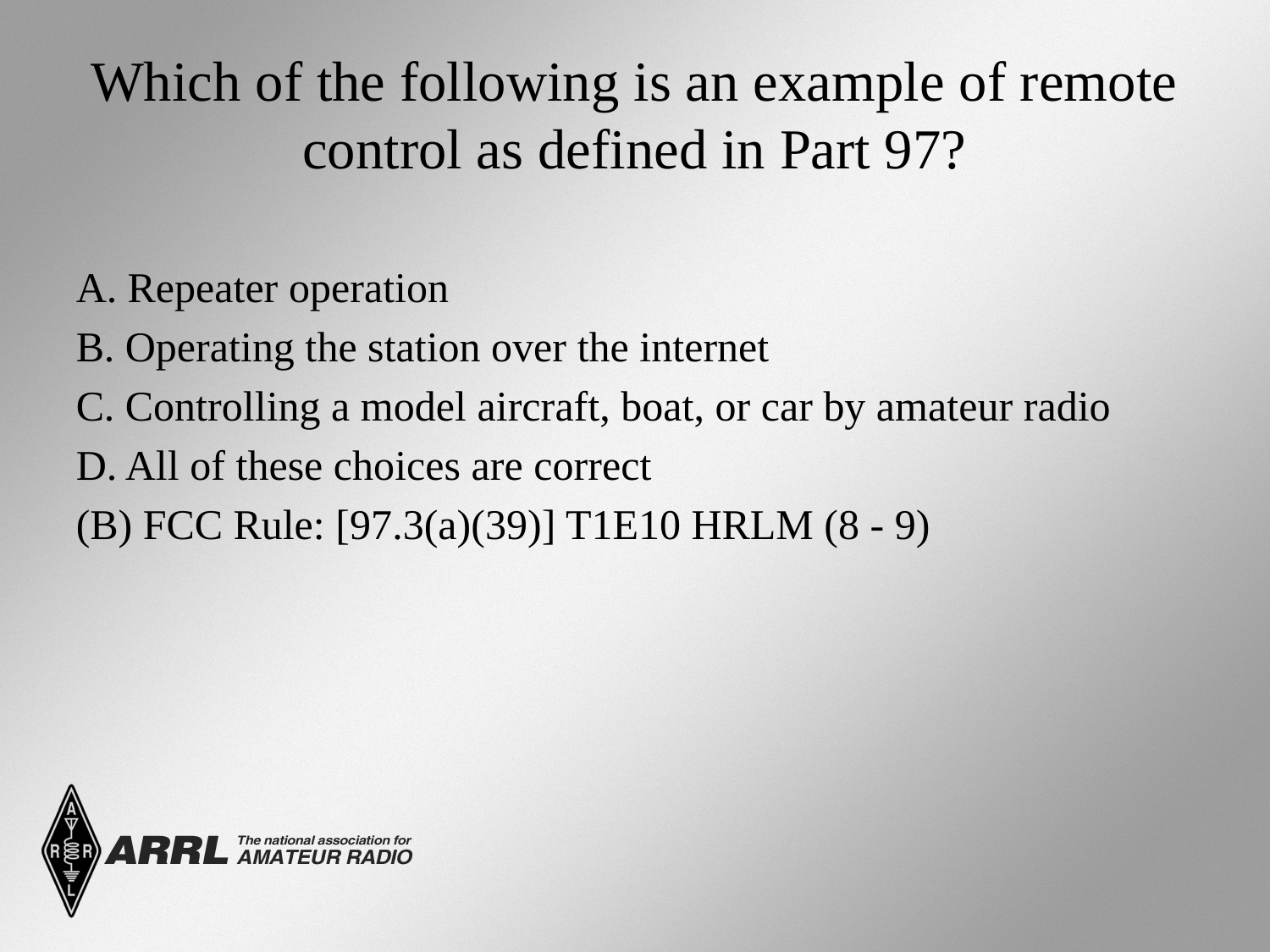

# Which of the following is an example of remote control as defined in Part 97?
A. Repeater operation
B. Operating the station over the internet
C. Controlling a model aircraft, boat, or car by amateur radio
D. All of these choices are correct
(B) FCC Rule: [97.3(a)(39)] T1E10 HRLM (8 - 9)